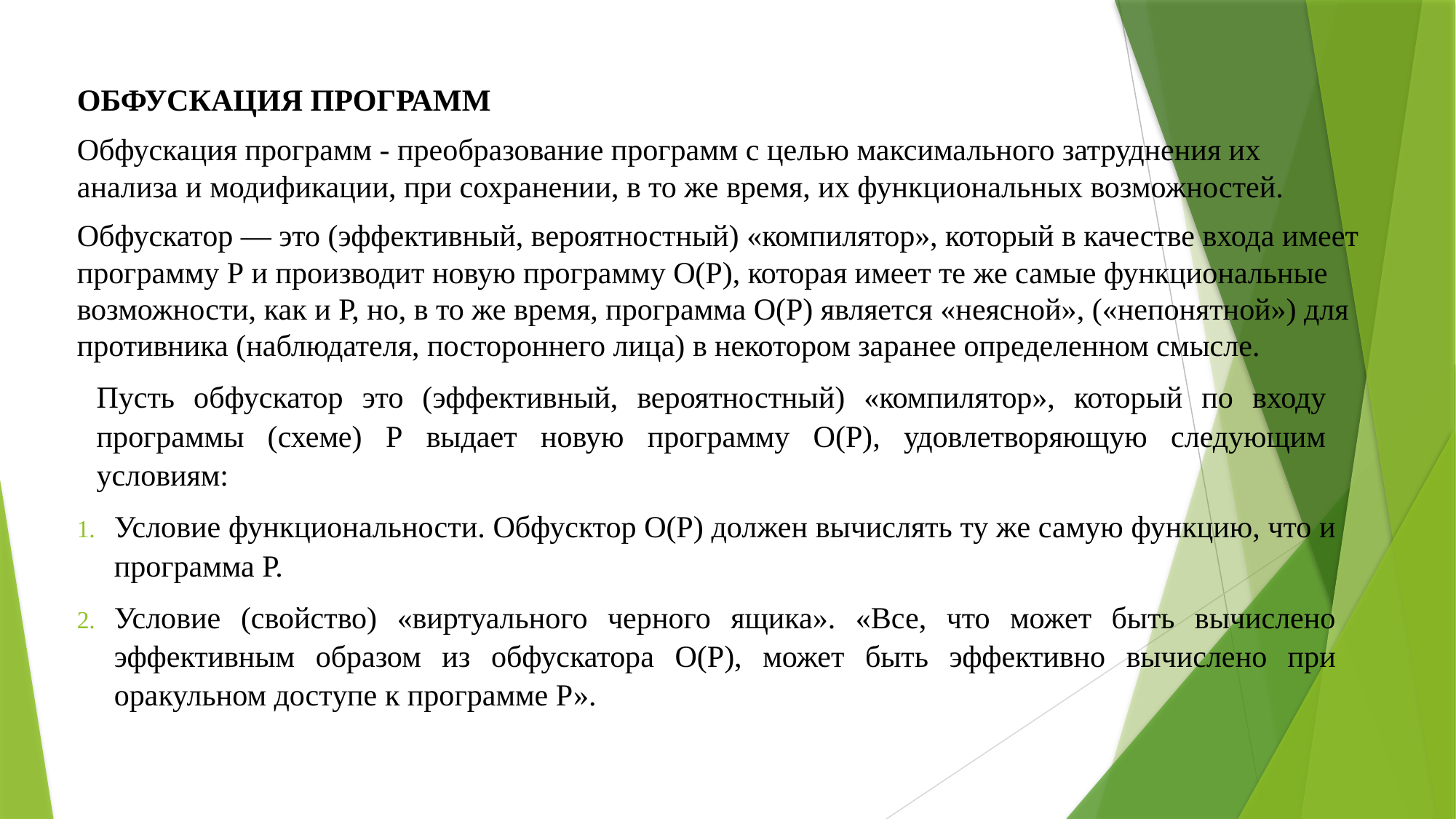

ОБФУСКАЦИЯ ПРОГРАММ
Обфускация программ - преобразование программ с целью максимального затруднения их анализа и модификации, при сохранении, в то же время, их функциональных возможностей.
Обфускатор — это (эффективный, вероятностный) «компилятор», который в качестве входа имеет программу Р и производит новую программу О(Р), которая имеет те же самые функциональные возможности, как и Р, но, в то же время, программа О(Р) является «неясной», («непонятной») для противника (наблюдателя, постороннего лица) в некотором заранее определенном смысле.
Пусть обфускатор это (эффективный, вероятностный) «компилятор», который по входу программы (схеме) Р выдает новую программу О(Р), удовлетворяющую следующим условиям:
Условие функциональности. Обфусктор О(Р) должен вычислять ту же самую функцию, что и программа Р.
Условие (свойство) «виртуального черного ящика». «Все, что может быть вычислено эффективным образом из обфускатора О(Р), может быть эффективно вычислено при оракульном доступе к программе Р».